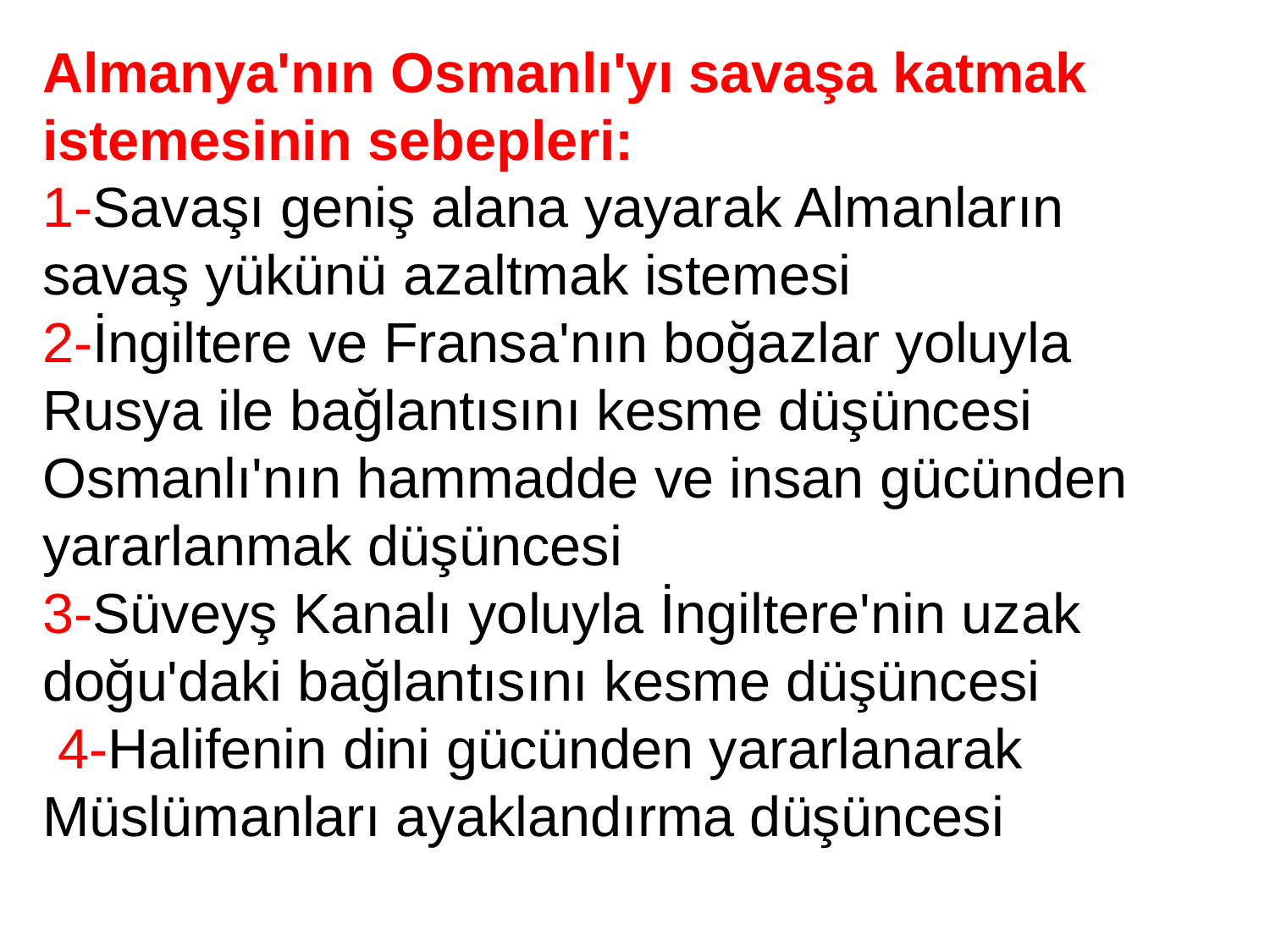

Almanya'nın Osmanlı'yı savaşa katmak istemesinin sebepleri:
1-Savaşı geniş alana yayarak Almanların savaş yükünü azaltmak istemesi
2-İngiltere ve Fransa'nın boğazlar yoluyla Rusya ile bağlantısını kesme düşüncesi Osmanlı'nın hammadde ve insan gücünden yararlanmak düşüncesi
3-Süveyş Kanalı yoluyla İngiltere'nin uzak doğu'daki bağlantısını kesme düşüncesi
 4-Halifenin dini gücünden yararlanarak Müslümanları ayaklandırma düşüncesi